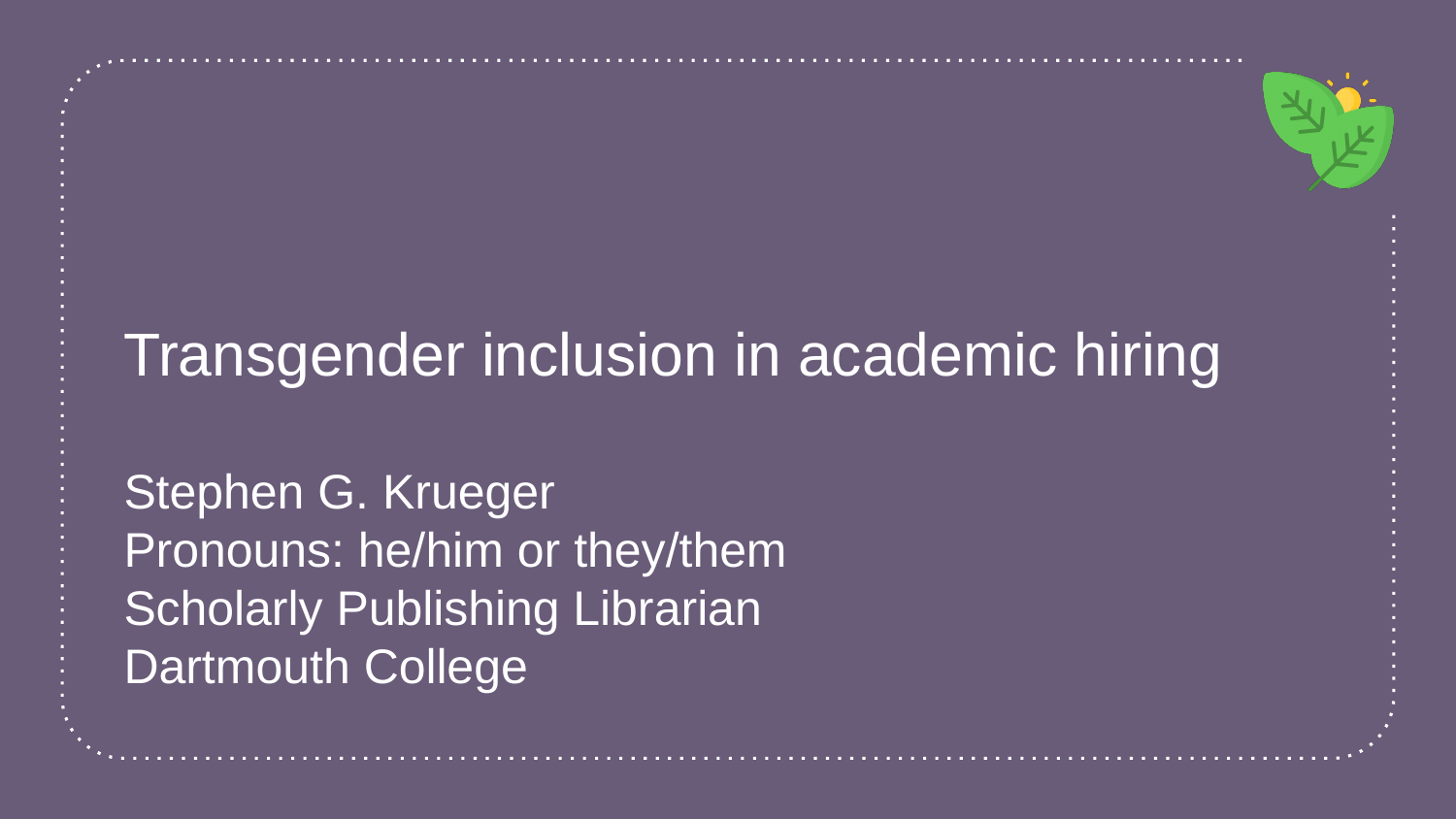

# Transgender inclusion in academic hiring

Stephen G. Krueger
Pronouns: he/him or they/them
Scholarly Publishing Librarian
Dartmouth College